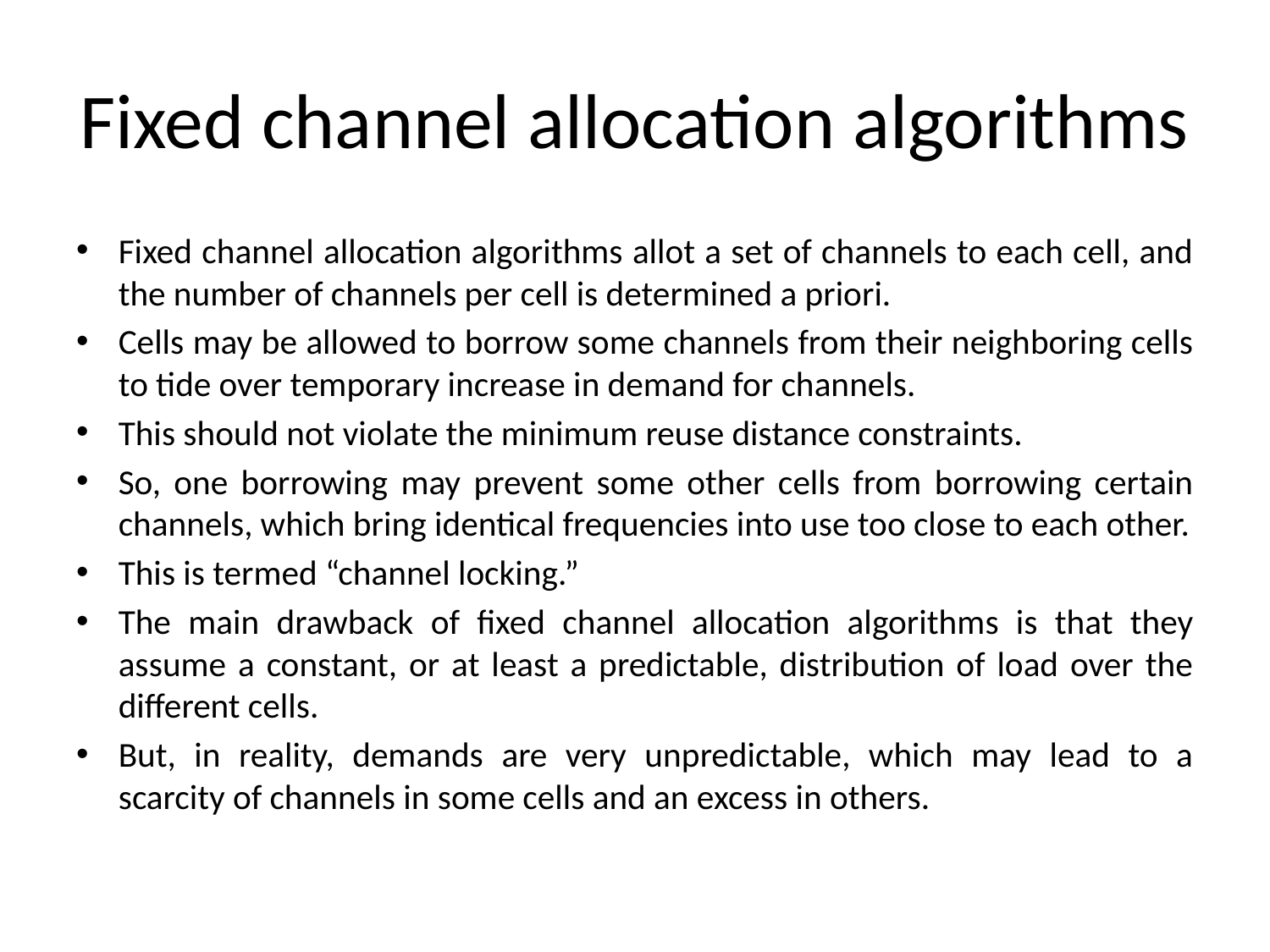

# Fixed channel allocation algorithms
Fixed channel allocation algorithms allot a set of channels to each cell, and the number of channels per cell is determined a priori.
Cells may be allowed to borrow some channels from their neighboring cells to tide over temporary increase in demand for channels.
This should not violate the minimum reuse distance constraints.
So, one borrowing may prevent some other cells from borrowing certain channels, which bring identical frequencies into use too close to each other.
This is termed “channel locking.”
The main drawback of fixed channel allocation algorithms is that they assume a constant, or at least a predictable, distribution of load over the different cells.
But, in reality, demands are very unpredictable, which may lead to a scarcity of channels in some cells and an excess in others.